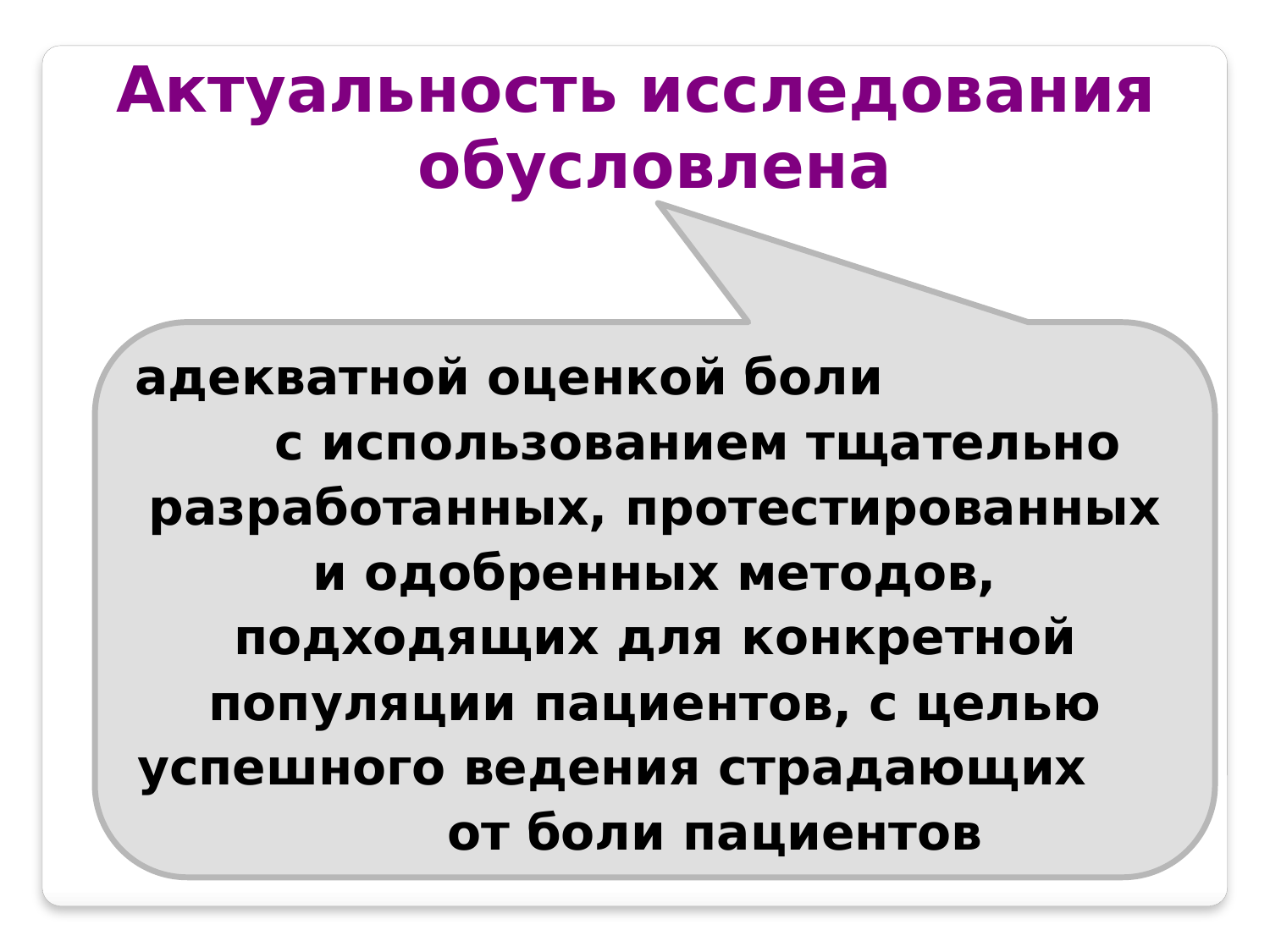

Актуальность исследования обусловлена
адекватной оценкой боли                       с использованием тщательно разработанных, протестированных и одобренных методов, подходящих для конкретной популяции пациентов, с целью успешного ведения страдающих             от боли пациентов